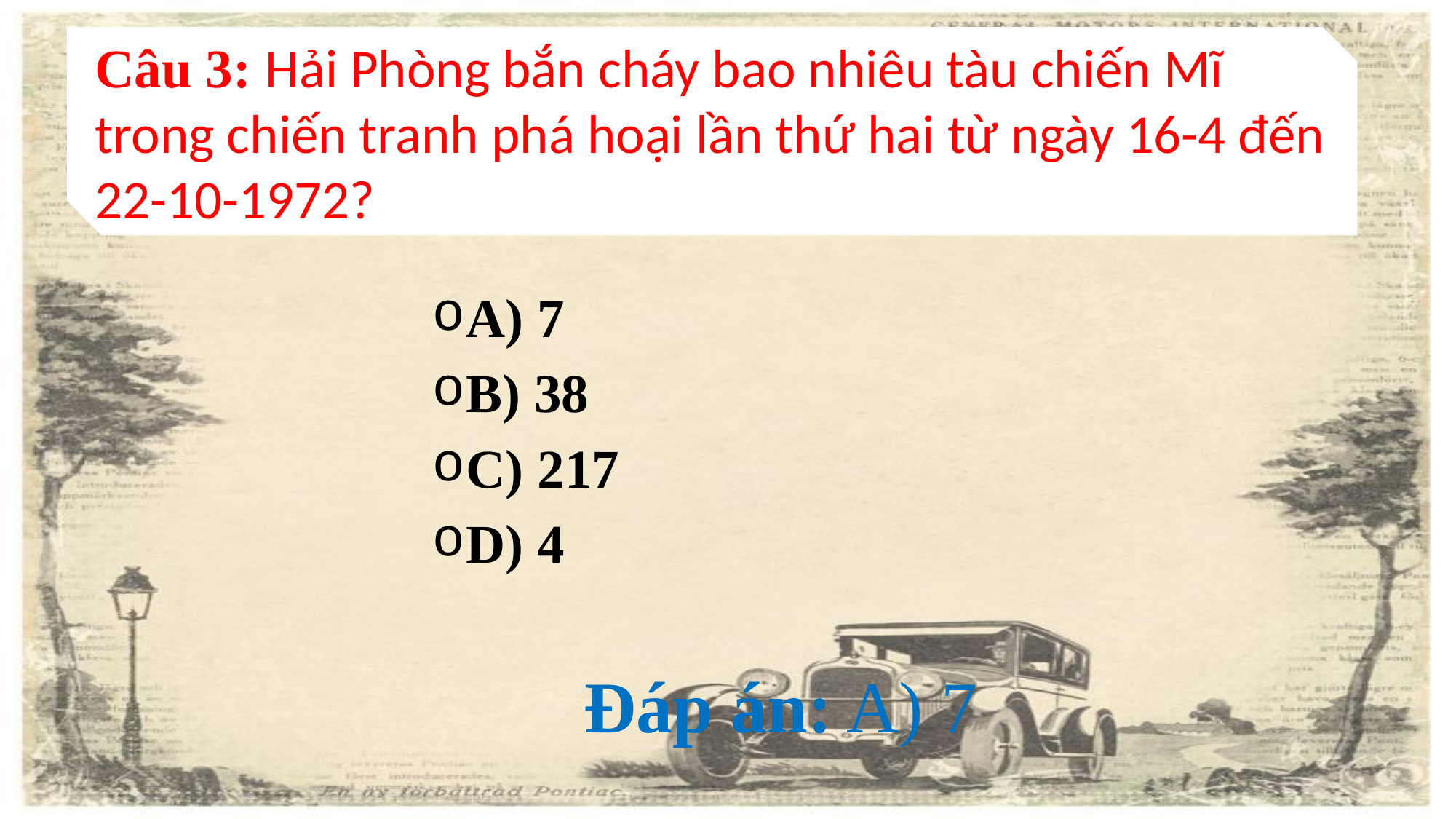

Câu 3: Hải Phòng bắn cháy bao nhiêu tàu chiến Mĩ trong chiến tranh phá hoại lần thứ hai từ ngày 16-4 đến 22-10-1972?
A) 7
B) 38
C) 217
D) 4
Đáp án: A) 7